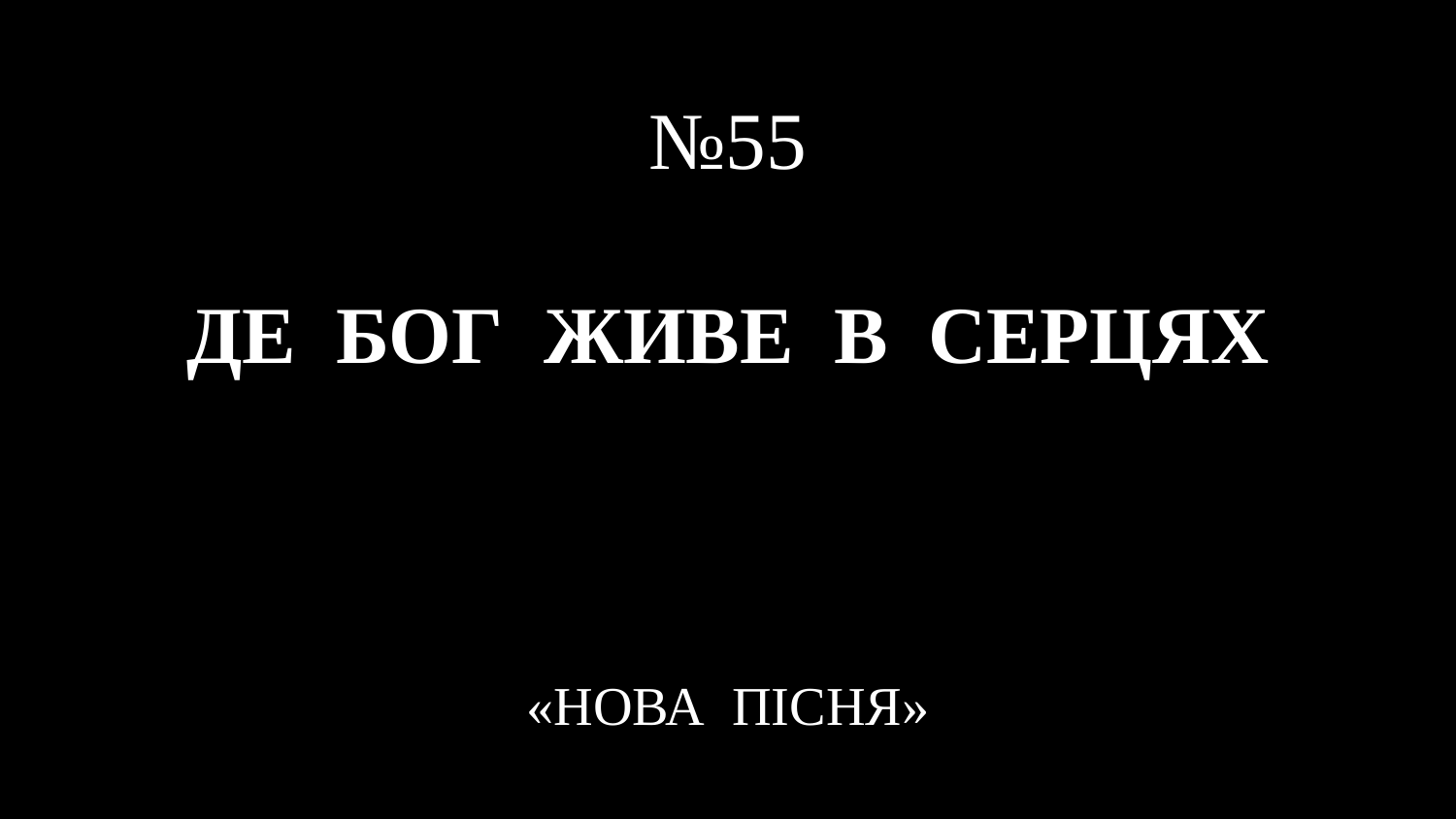

# №55 ДЕ  БОГ  ЖИВЕ  В  СЕРЦЯХ «НОВА  ПІСНЯ»